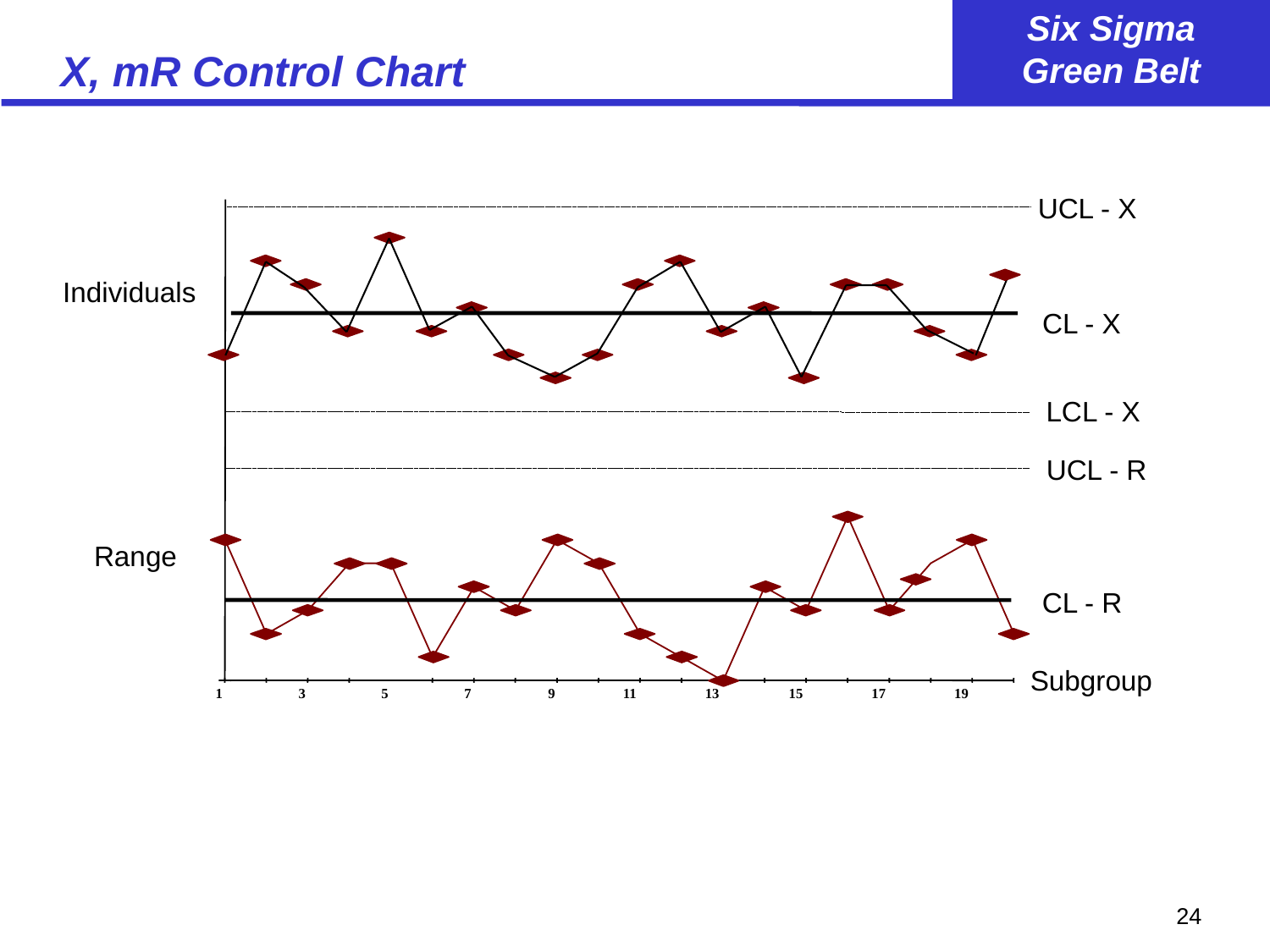

# X, mR Control Chart
UCL - X

Individuals

CL - X

LCL - X

UCL - R

Range

CL - R

Subgroup

1
3
5
7
9
11
13
15
17
19